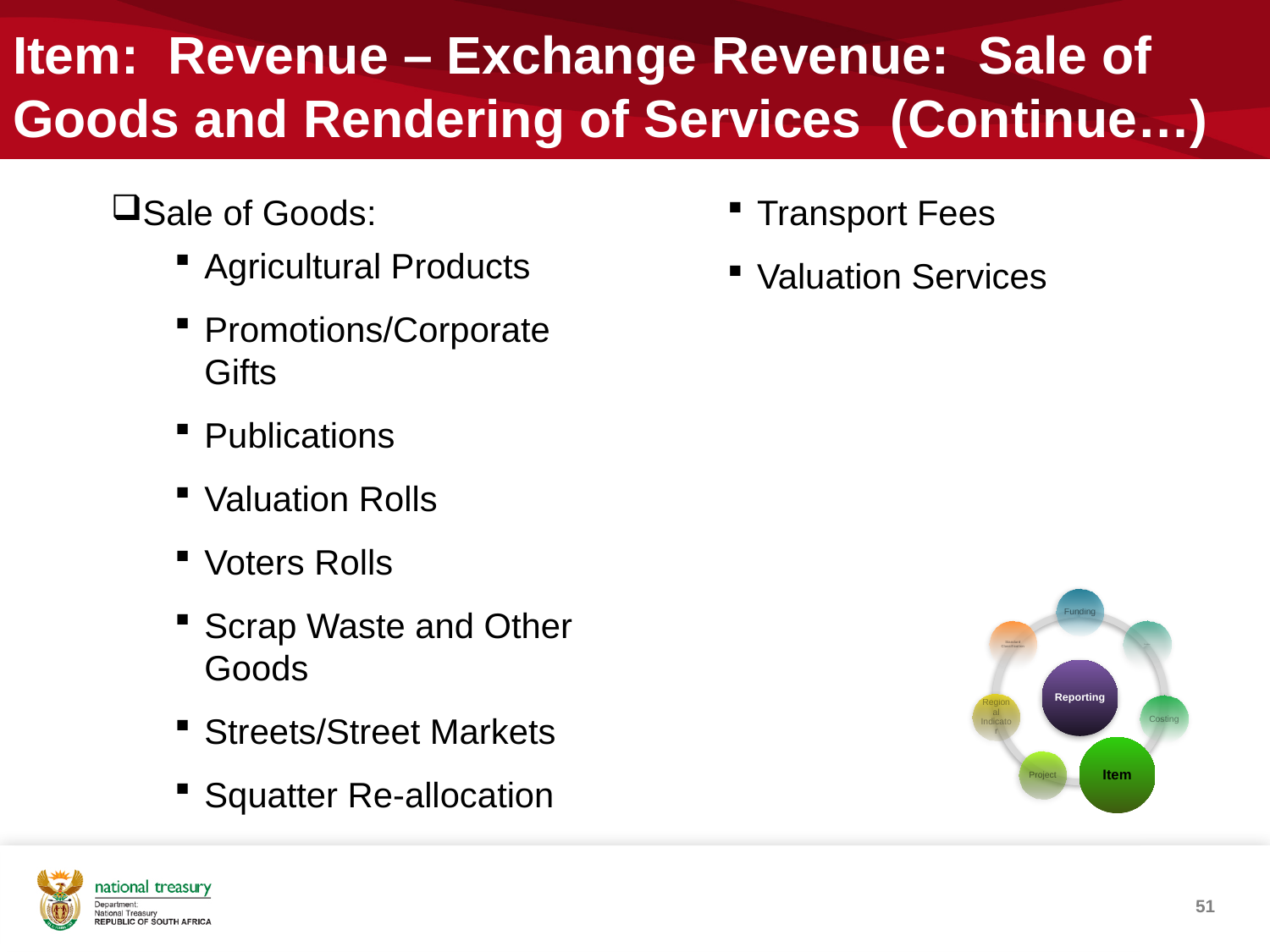

# Item:  Revenue – Exchange Revenue:  Sale of Goods and Rendering of Services  (Continue…)

Sale of Goods:
Agricultural Products
Promotions/Corporate Gifts
Publications
Valuation Rolls
Voters Rolls
Scrap Waste and Other Goods
Streets/Street Markets
Squatter Re-allocation
Transport Fees
Valuation Services

Reporting
Funding
Function
Costing
Item
Project
Regional Indicator
Standard Classification
51